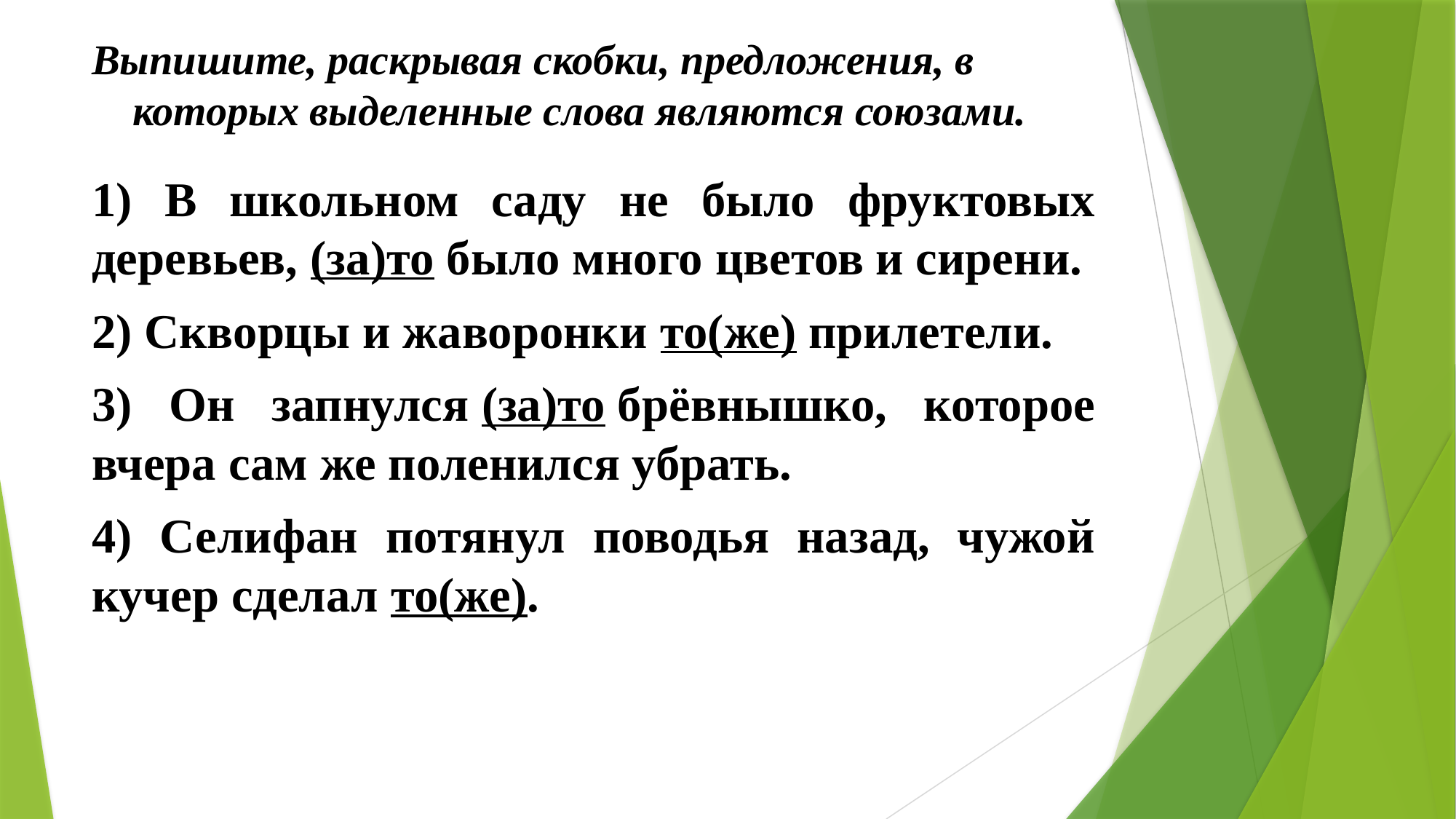

# Выпишите, раскрывая скобки, предложения, в которых выделенные слова являются союзами.
1) В школьном саду не было фруктовых деревьев, (за)то было много цветов и сирени.
2) Скворцы и жаворонки то(же) прилетели.
3) Он запнулся (за)то брёвнышко, которое вчера сам же поленился убрать.
4) Селифан потянул поводья назад, чужой кучер сделал то(же).